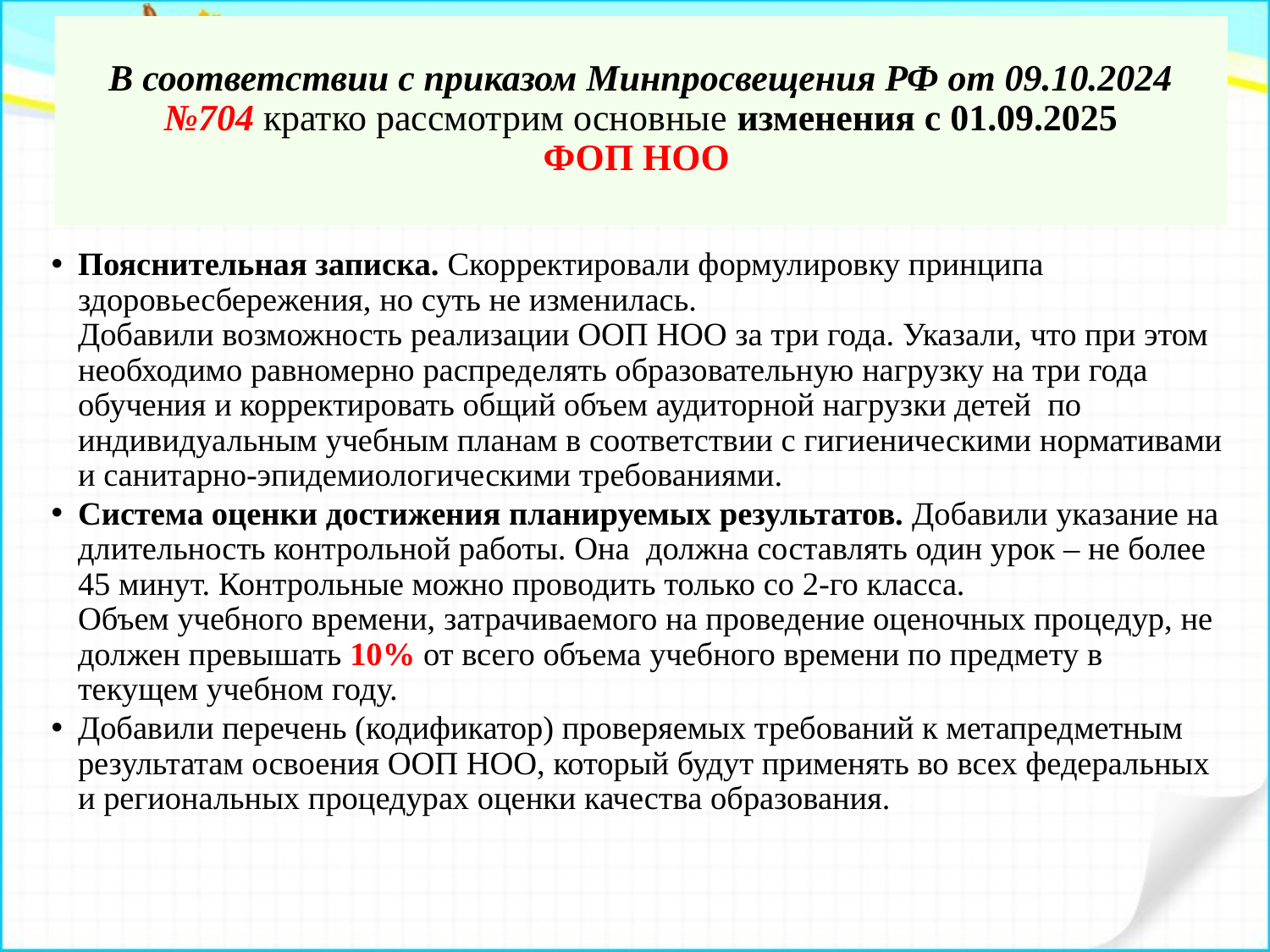

# В соответствии с приказом Минпросвещения РФ от 09.10.2024 №704 кратко рассмотрим основные изменения с 01.09.2025 ФОП НОО
Пояснительная записка. Скорректировали формулировку принципа здоровьесбережения, но суть не изменилась.
Добавили возможность реализации ООП НОО за три года. Указали, что при этом необходимо равномерно распределять образовательную нагрузку на три года обучения и корректировать общий объем аудиторной нагрузки детей  по индивидуальным учебным планам в соответствии с гигиеническими нормативами и санитарно-эпидемиологическими требованиями.
Система оценки достижения планируемых результатов. Добавили указание на длительность контрольной работы. Она  должна составлять один урок – не более 45 минут. Контрольные можно проводить только со 2-го класса.
Объем учебного времени, затрачиваемого на проведение оценочных процедур, не должен превышать 10% от всего объема учебного времени по предмету в текущем учебном году.
Добавили перечень (кодификатор) проверяемых требований к метапредметным результатам освоения ООП НОО, который будут применять во всех федеральных и региональных процедурах оценки качества образования.